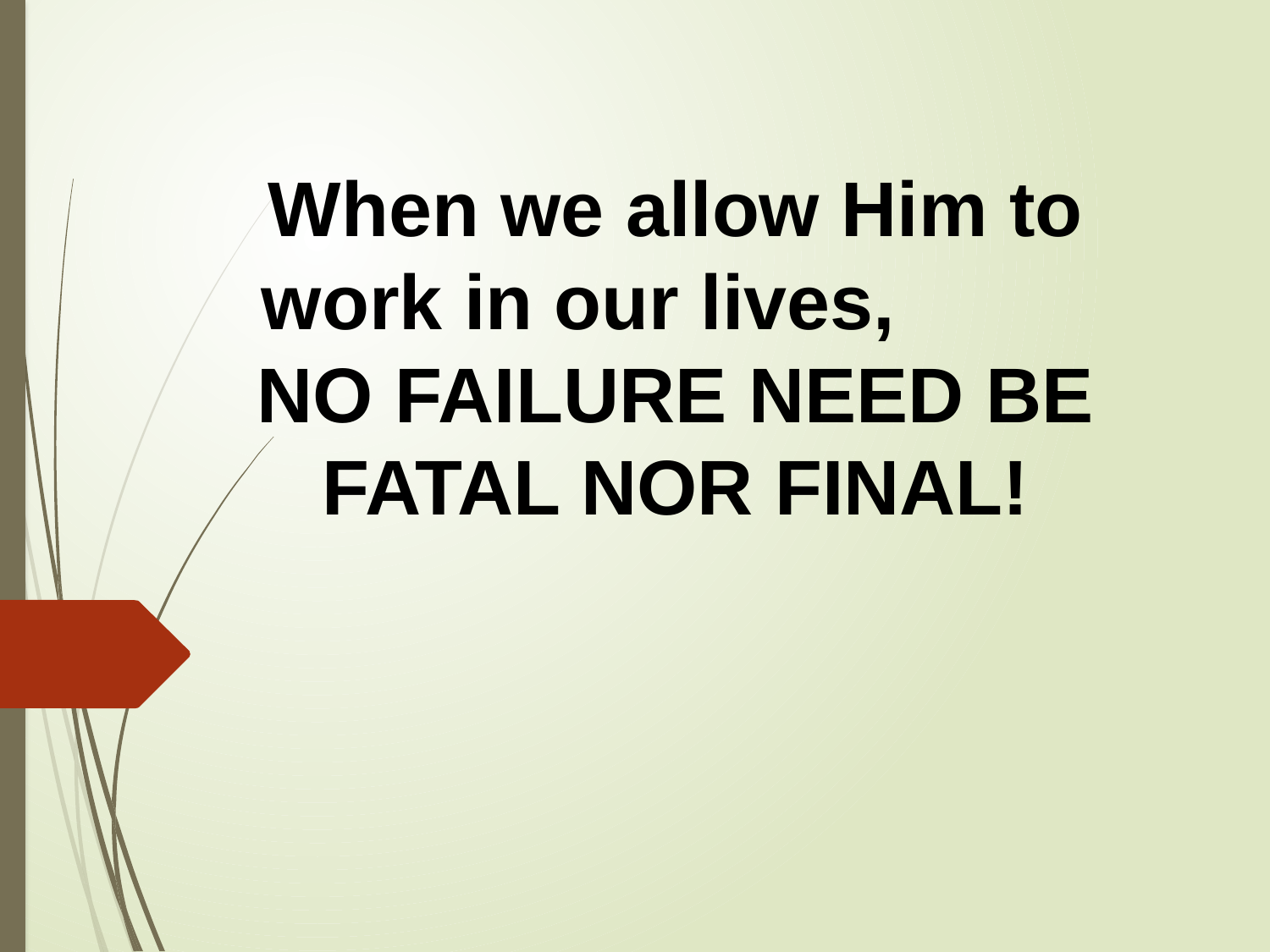

When we allow Him to work in our lives,          NO FAILURE NEED BE FATAL NOR FINAL!